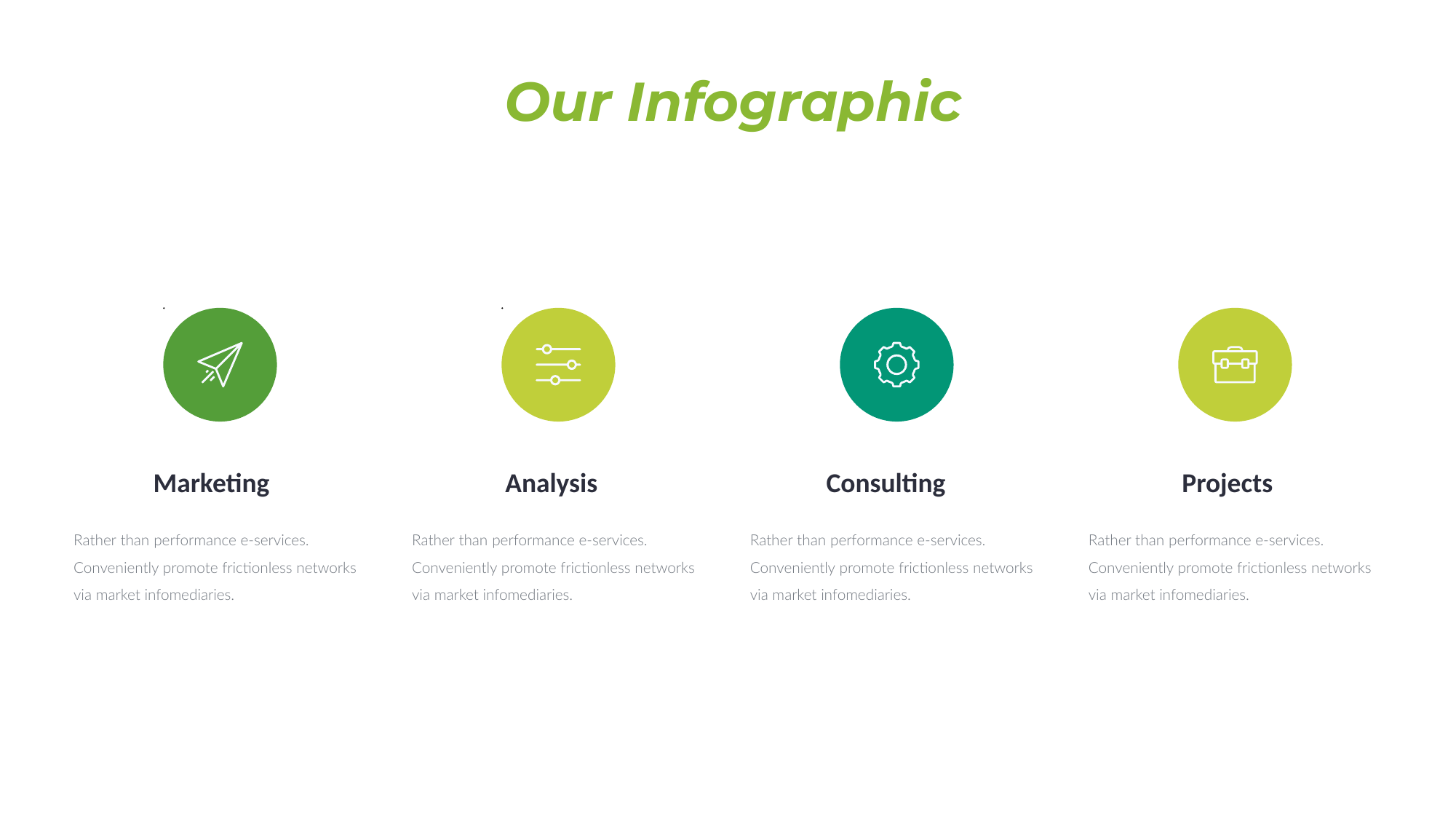

Our Infographic

Marketing
Analysis
Consulting
Projects
Rather than performance e-services.
Conveniently promote frictionless networks
via market infomediaries.
Rather than performance e-services.
Conveniently promote frictionless networks
via market infomediaries.
Rather than performance e-services.
Conveniently promote frictionless networks
via market infomediaries.
Rather than performance e-services.
Conveniently promote frictionless networks
via market infomediaries.